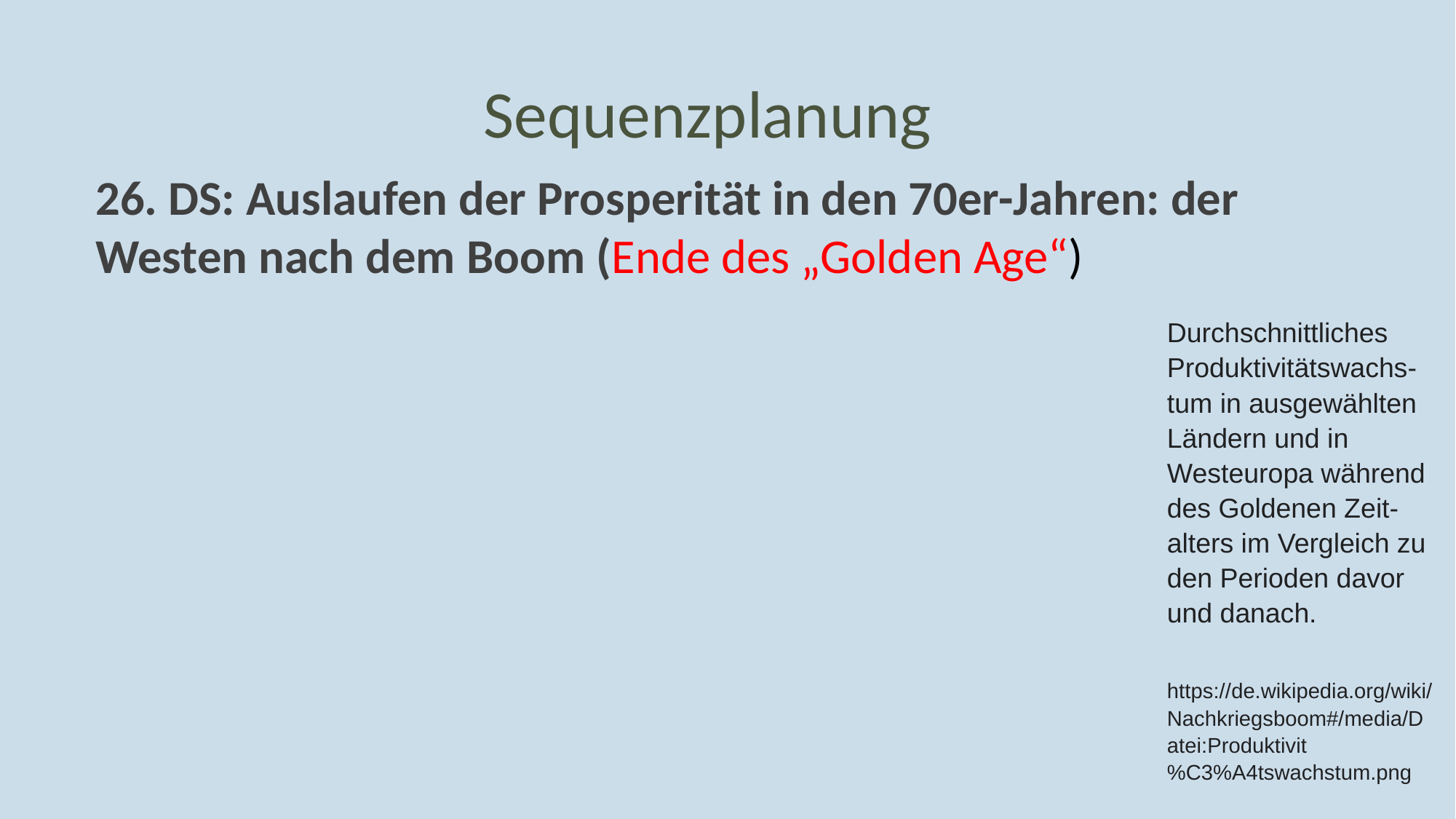

Sequenzplanung
26. DS: Auslaufen der Prosperität in den 70er-Jahren: der Westen nach dem Boom (Ende des „Golden Age“)

Durchschnittliches Produktivitätswachs-tum in ausgewählten Ländern und in Westeuropa während des Goldenen Zeit-alters im Vergleich zu den Perioden davor und danach.
 https://de.wikipedia.org/wiki/Nachkriegsboom#/media/Datei:Produktivit%C3%A4tswachstum.png